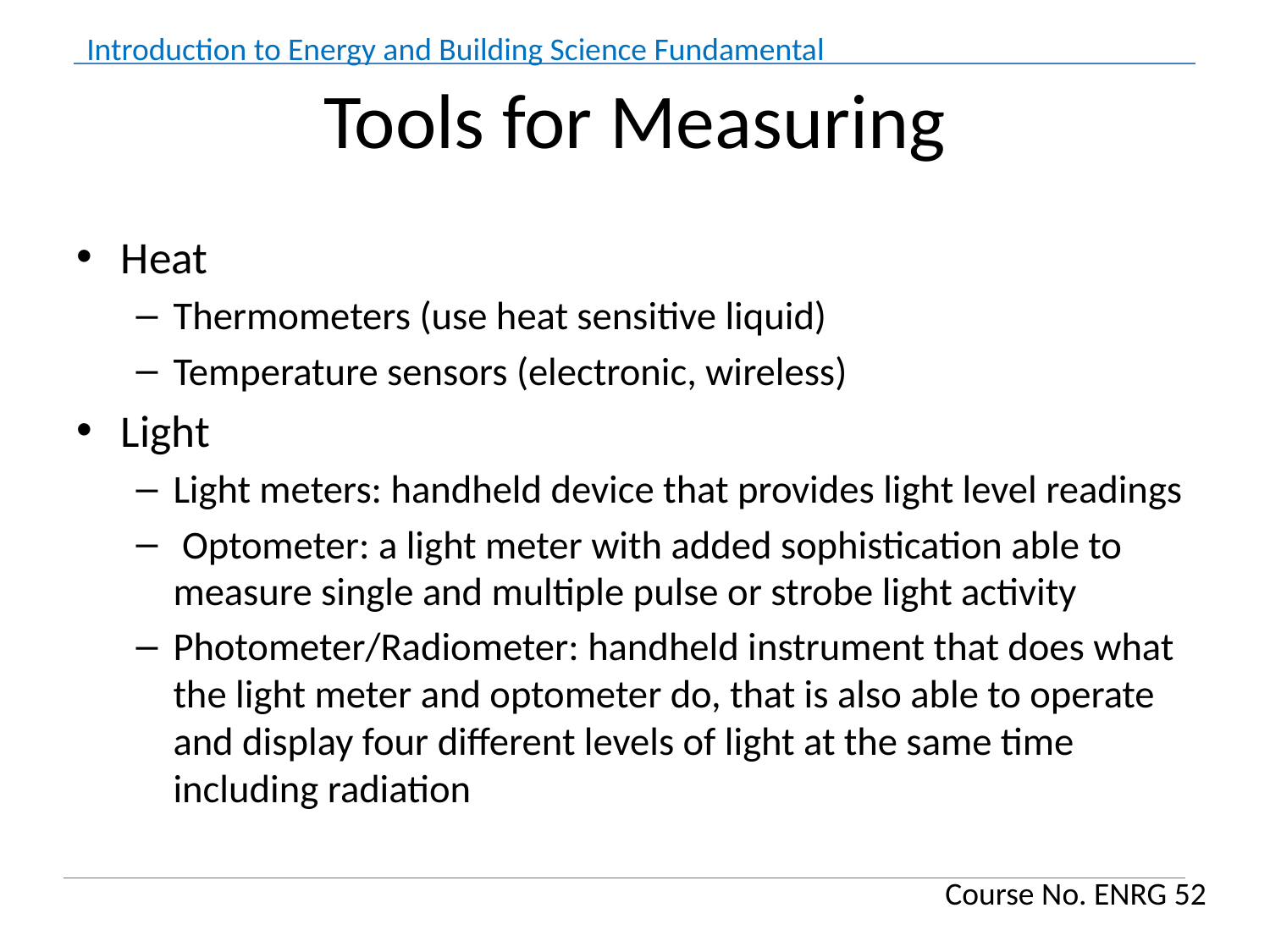

# Tools for Measuring
Heat
Thermometers (use heat sensitive liquid)
Temperature sensors (electronic, wireless)
Light
Light meters: handheld device that provides light level readings
 Optometer: a light meter with added sophistication able to measure single and multiple pulse or strobe light activity
Photometer/Radiometer: handheld instrument that does what the light meter and optometer do, that is also able to operate and display four different levels of light at the same time including radiation